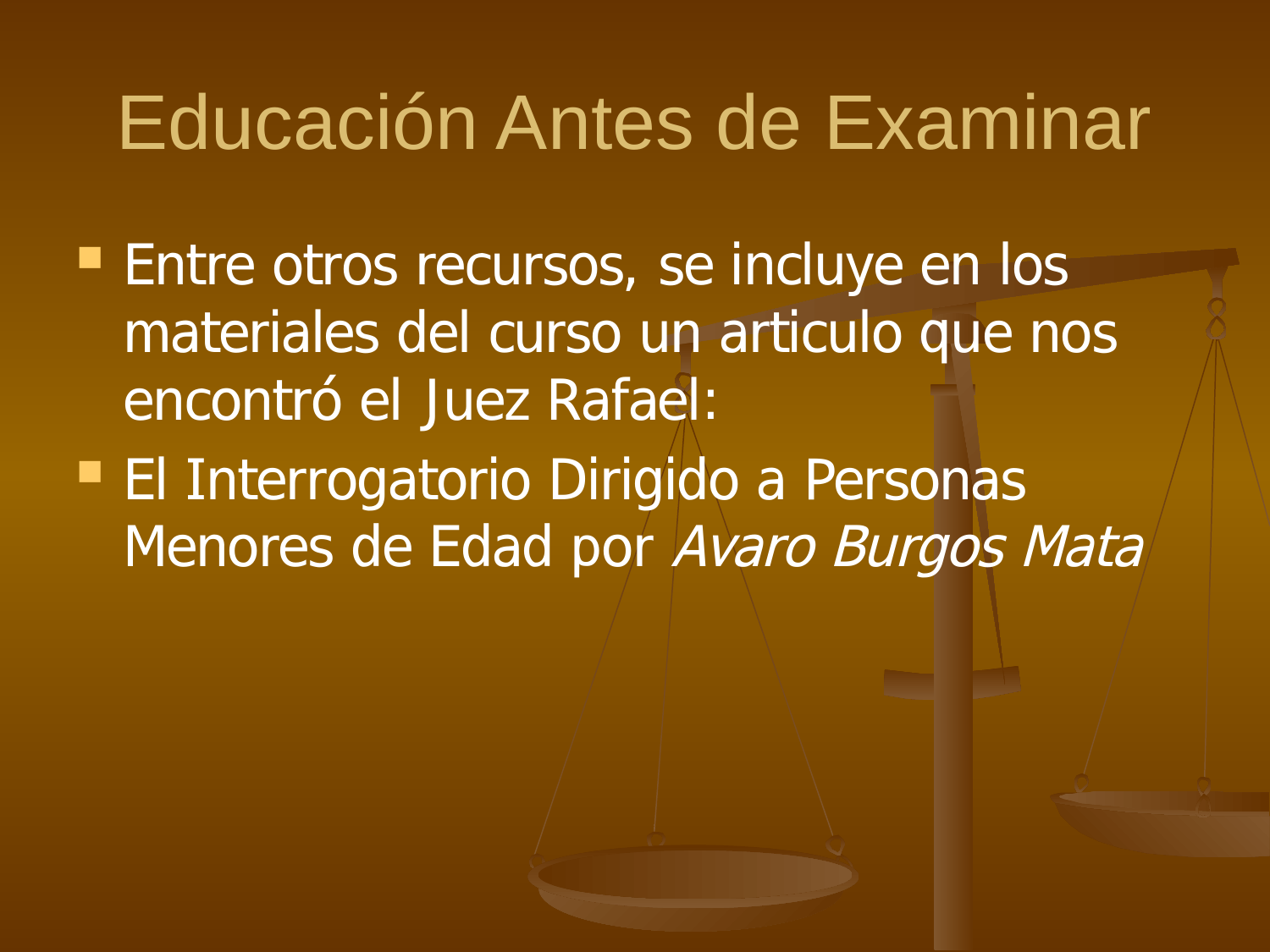

# Educación Antes de Examinar
Entre otros recursos, se incluye en los materiales del curso un articulo que nos encontró el Juez Rafael:
El Interrogatorio Dirigido a Personas Menores de Edad por Avaro Burgos Mata